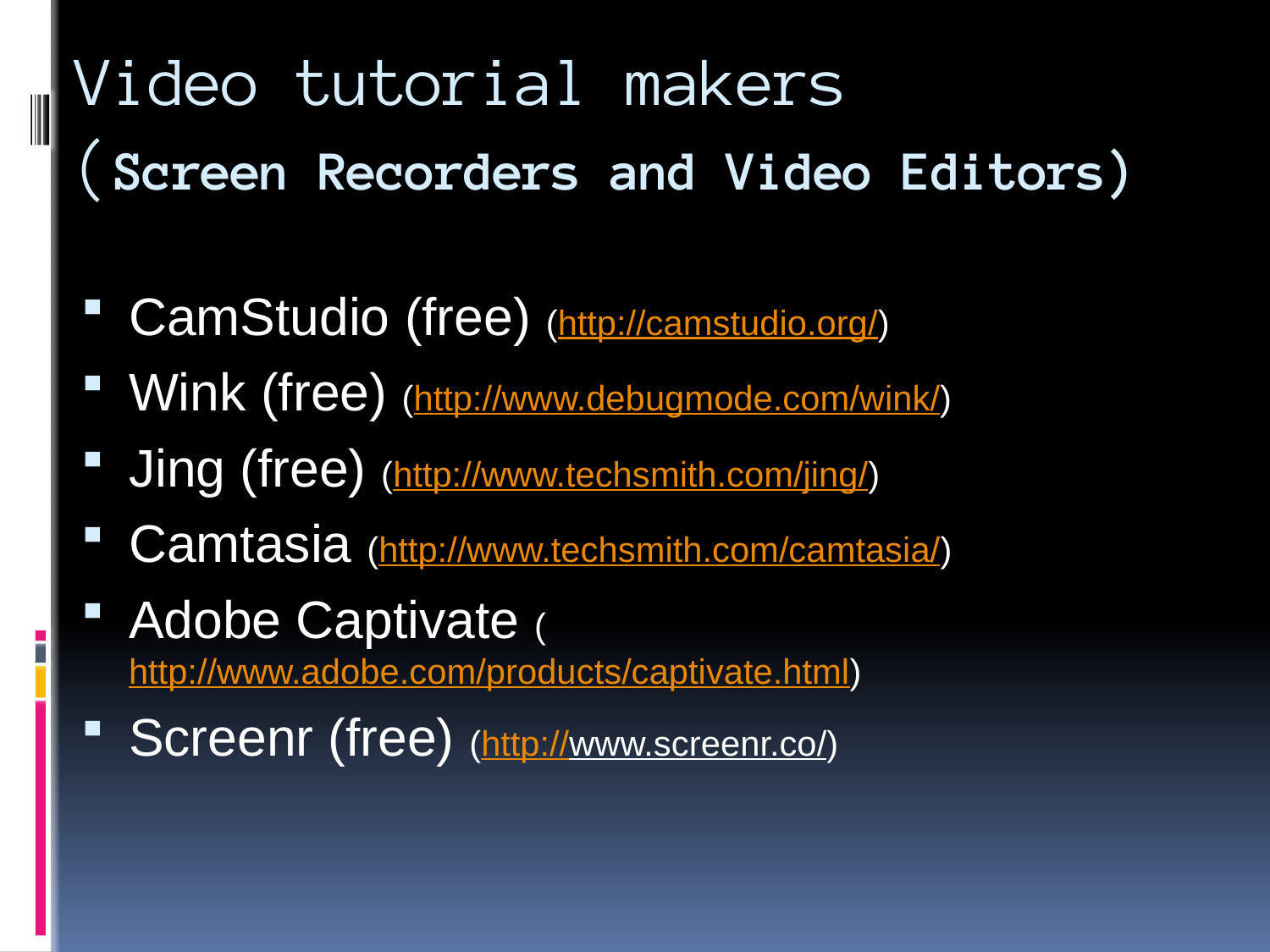

# Video tutorial makers (Screen Recorders and Video Editors)
CamStudio (free) (http://camstudio.org/)
Wink (free) (http://www.debugmode.com/wink/)
Jing (free) (http://www.techsmith.com/jing/)
Camtasia (http://www.techsmith.com/camtasia/)
Adobe Captivate (http://www.adobe.com/products/captivate.html)
Screenr (free) (http://www.screenr.co/)